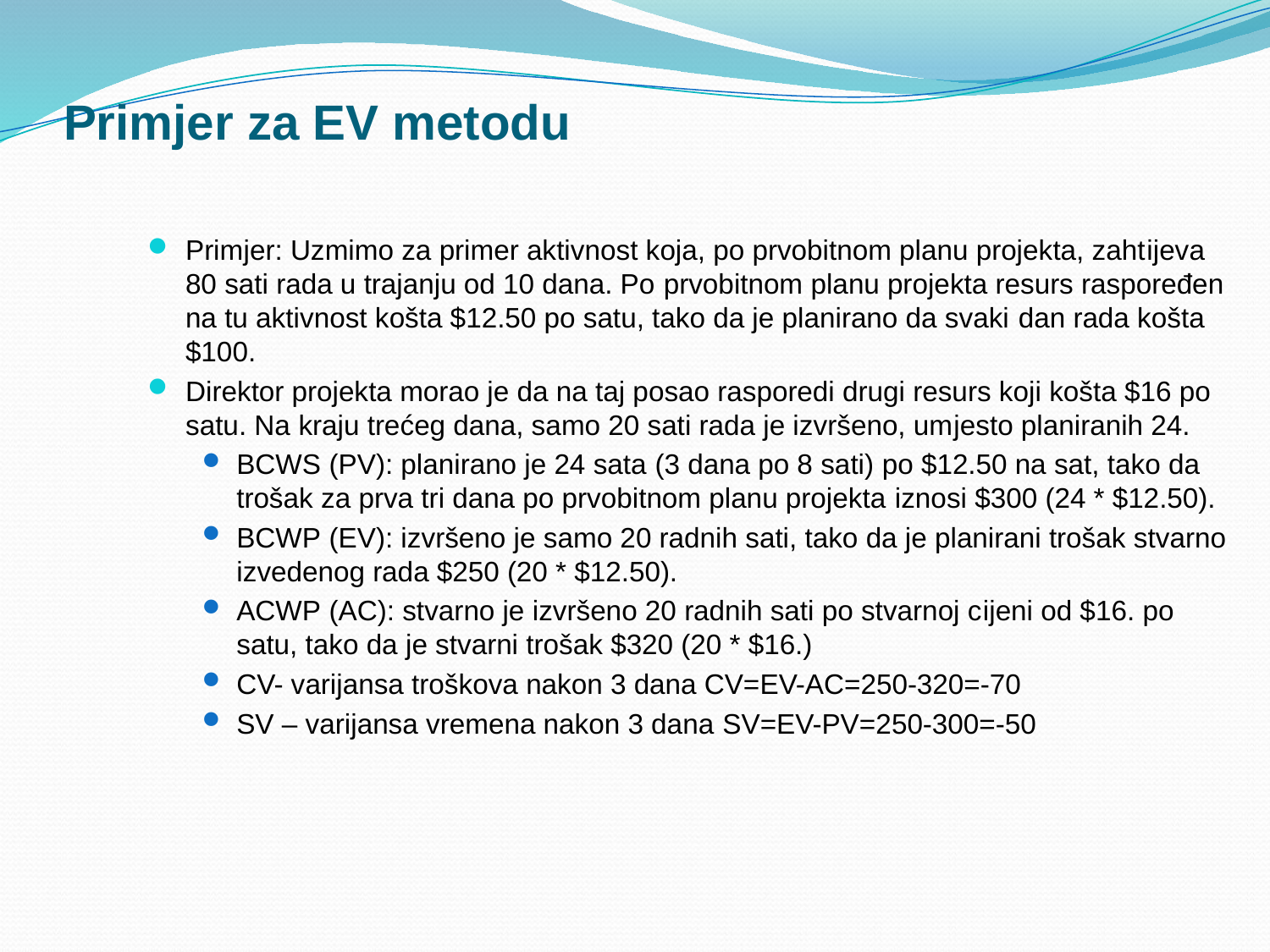

# Primjer za EV metodu
Primjer: Uzmimo za primer aktivnost koja, po prvobitnom planu projekta, zahtijeva 80 sati rada u trajanju od 10 dana. Po prvobitnom planu projekta resurs raspoređen na tu aktivnost košta $12.50 po satu, tako da je planirano da svaki dan rada košta $100.
Direktor projekta morao je da na taj posao rasporedi drugi resurs koji košta $16 po satu. Na kraju trećeg dana, samo 20 sati rada je izvršeno, umjesto planiranih 24.
BCWS (PV): planirano je 24 sata (3 dana po 8 sati) po $12.50 na sat, tako da trošak za prva tri dana po prvobitnom planu projekta iznosi $300 (24 * $12.50).
BCWP (EV): izvršeno je samo 20 radnih sati, tako da je planirani trošak stvarno izvedenog rada $250 (20 * $12.50).
ACWP (AC): stvarno je izvršeno 20 radnih sati po stvarnoj cijeni od $16. po satu, tako da je stvarni trošak $320 (20 * $16.)
CV- varijansa troškova nakon 3 dana CV=EV-AC=250-320=-70
SV – varijansa vremena nakon 3 dana SV=EV-PV=250-300=-50